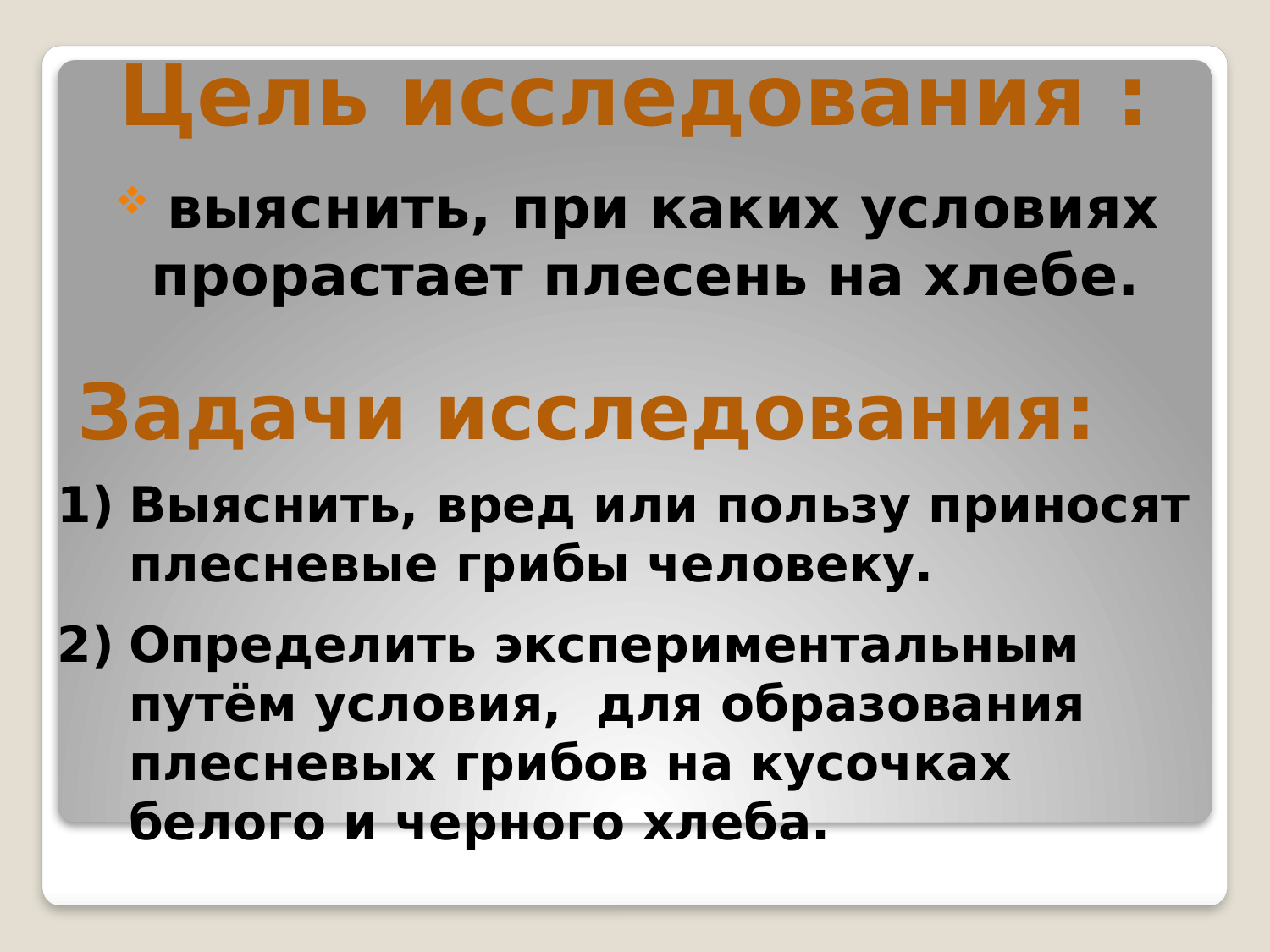

# Цель исследования :
 выяснить, при каких условиях прорастает плесень на хлебе.
Задачи исследования:
Выяснить, вред или пользу приносят плесневые грибы человеку.

Определить экспериментальным путём условия,  для образования плесневых грибов на кусочках белого и черного хлеба.